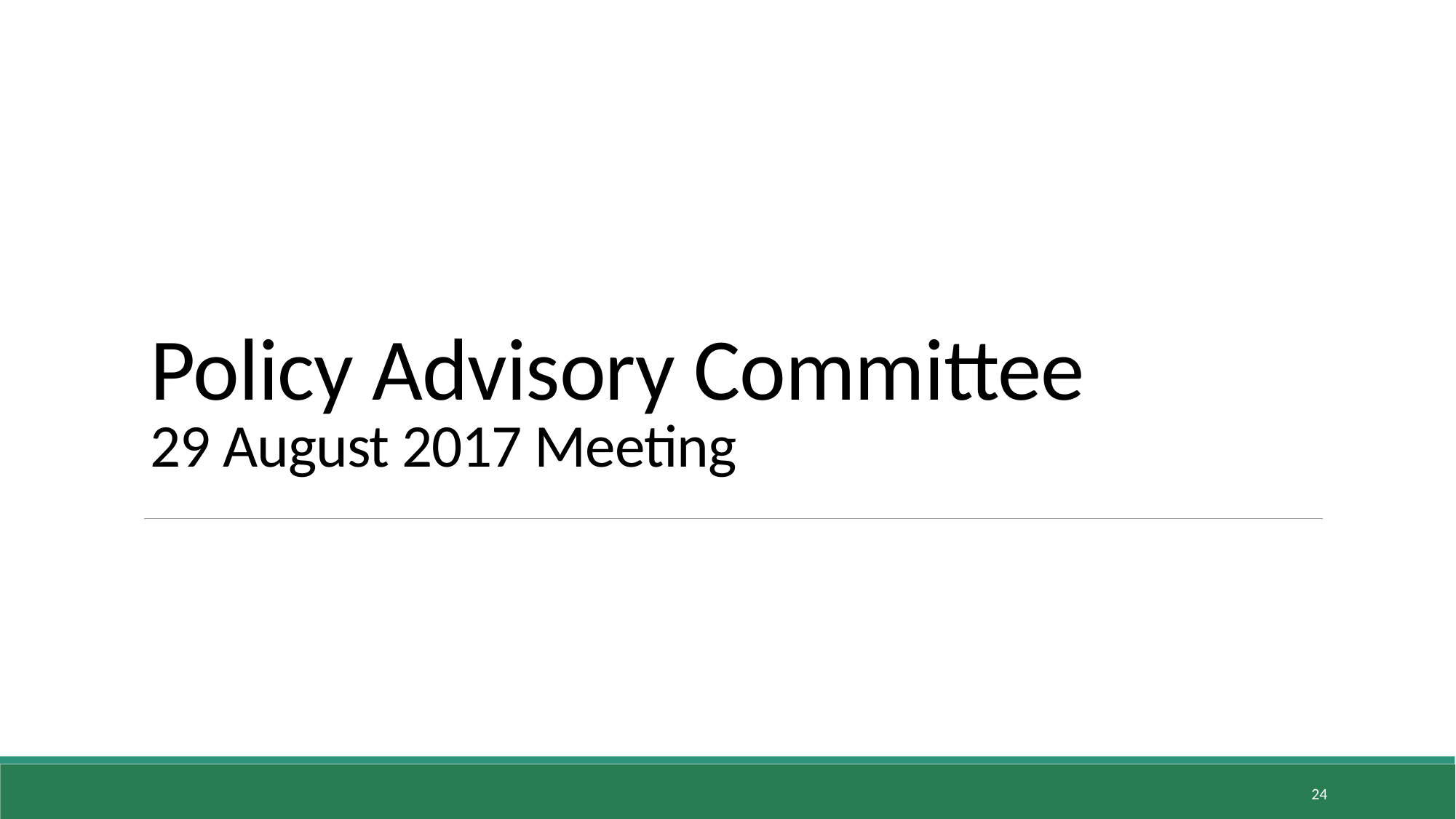

# Policy Advisory Committee 29 August 2017 Meeting
24